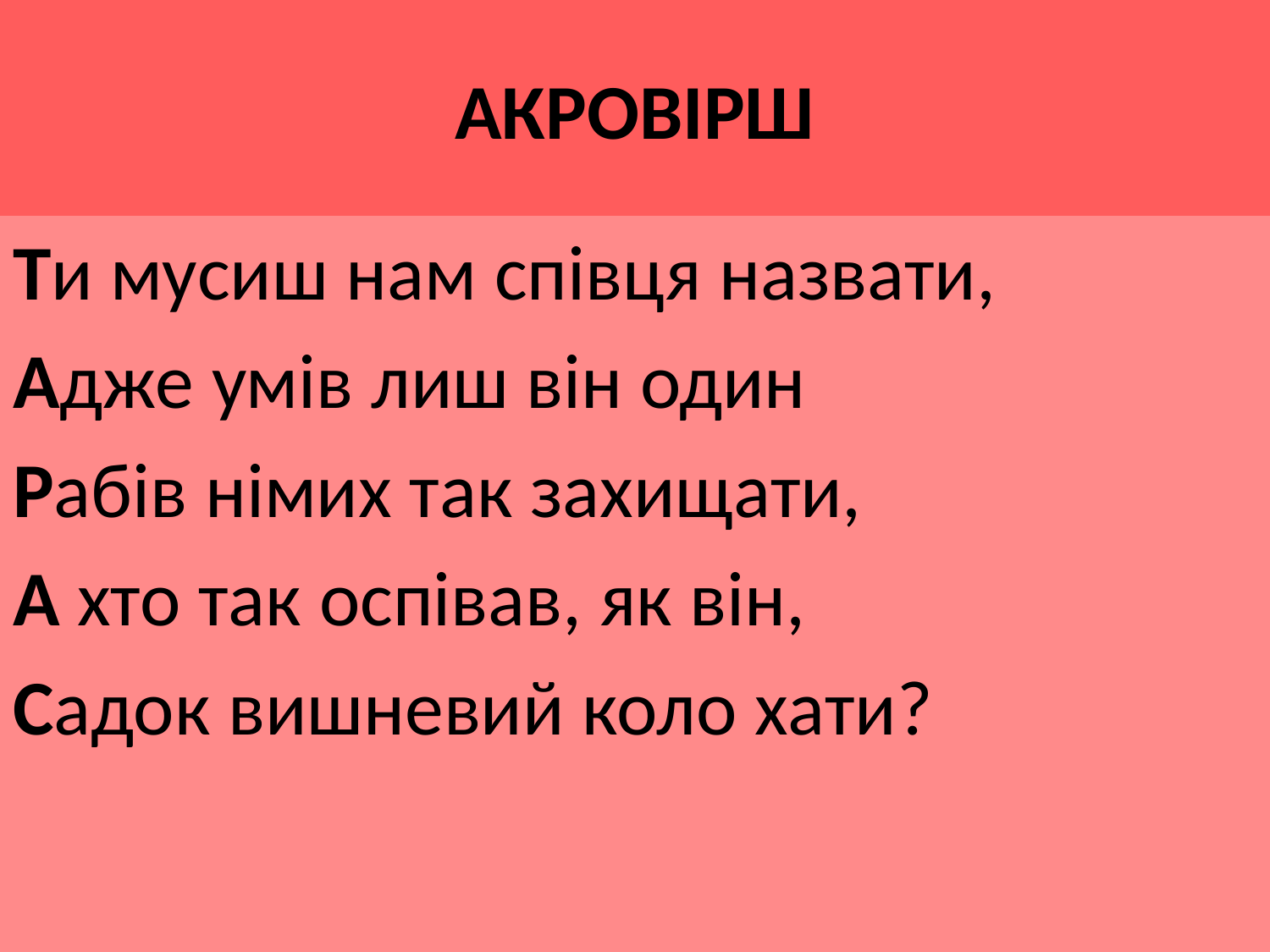

# АКРОВІРШ
Ти мусиш нам співця назвати,
Адже умів лиш він один
Рабів німих так захищати,
А хто так оспівав, як він,
Садок вишневий коло хати?